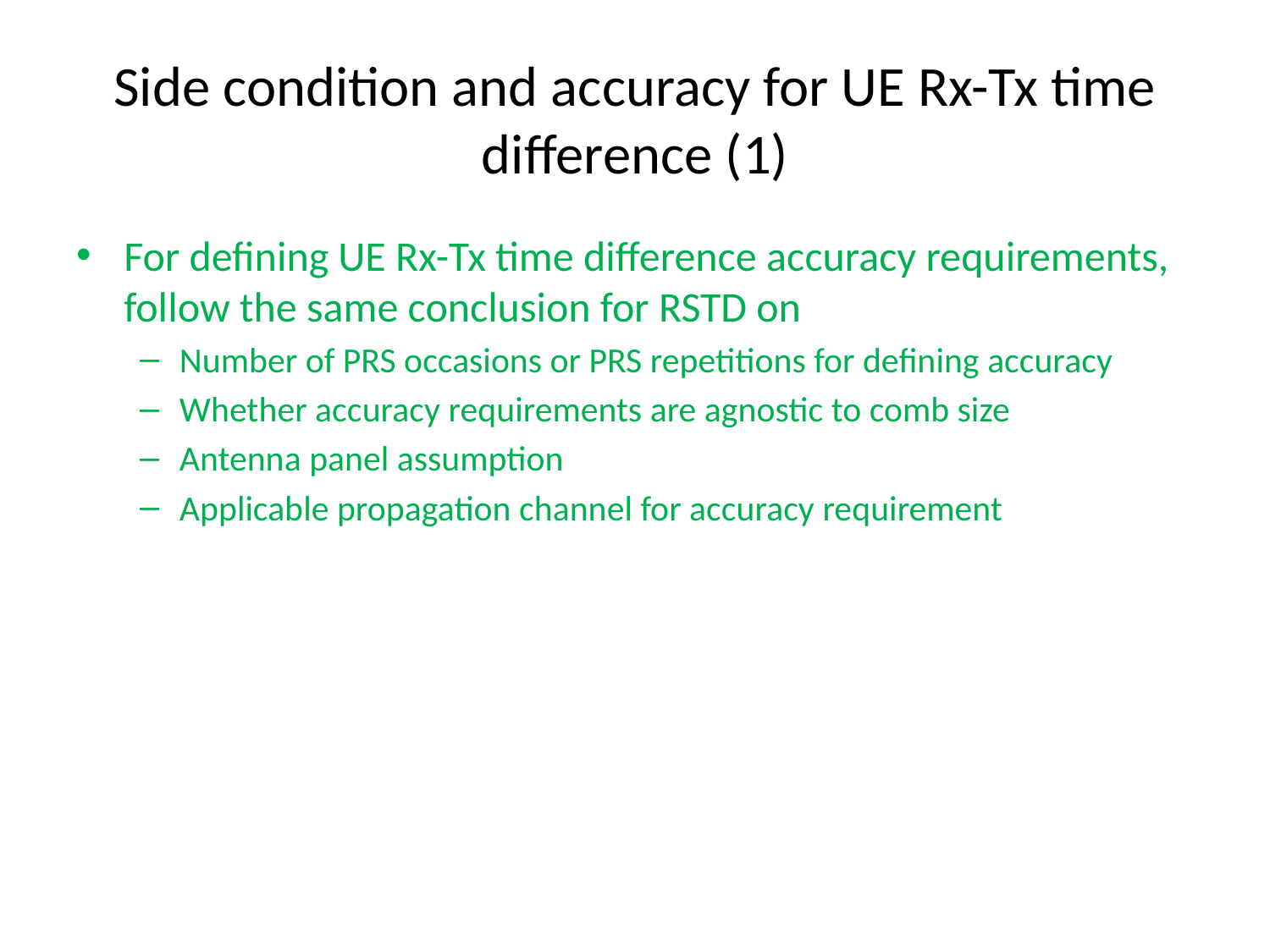

# Side condition and accuracy for UE Rx-Tx time difference (1)
For defining UE Rx-Tx time difference accuracy requirements, follow the same conclusion for RSTD on
Number of PRS occasions or PRS repetitions for defining accuracy
Whether accuracy requirements are agnostic to comb size
Antenna panel assumption
Applicable propagation channel for accuracy requirement